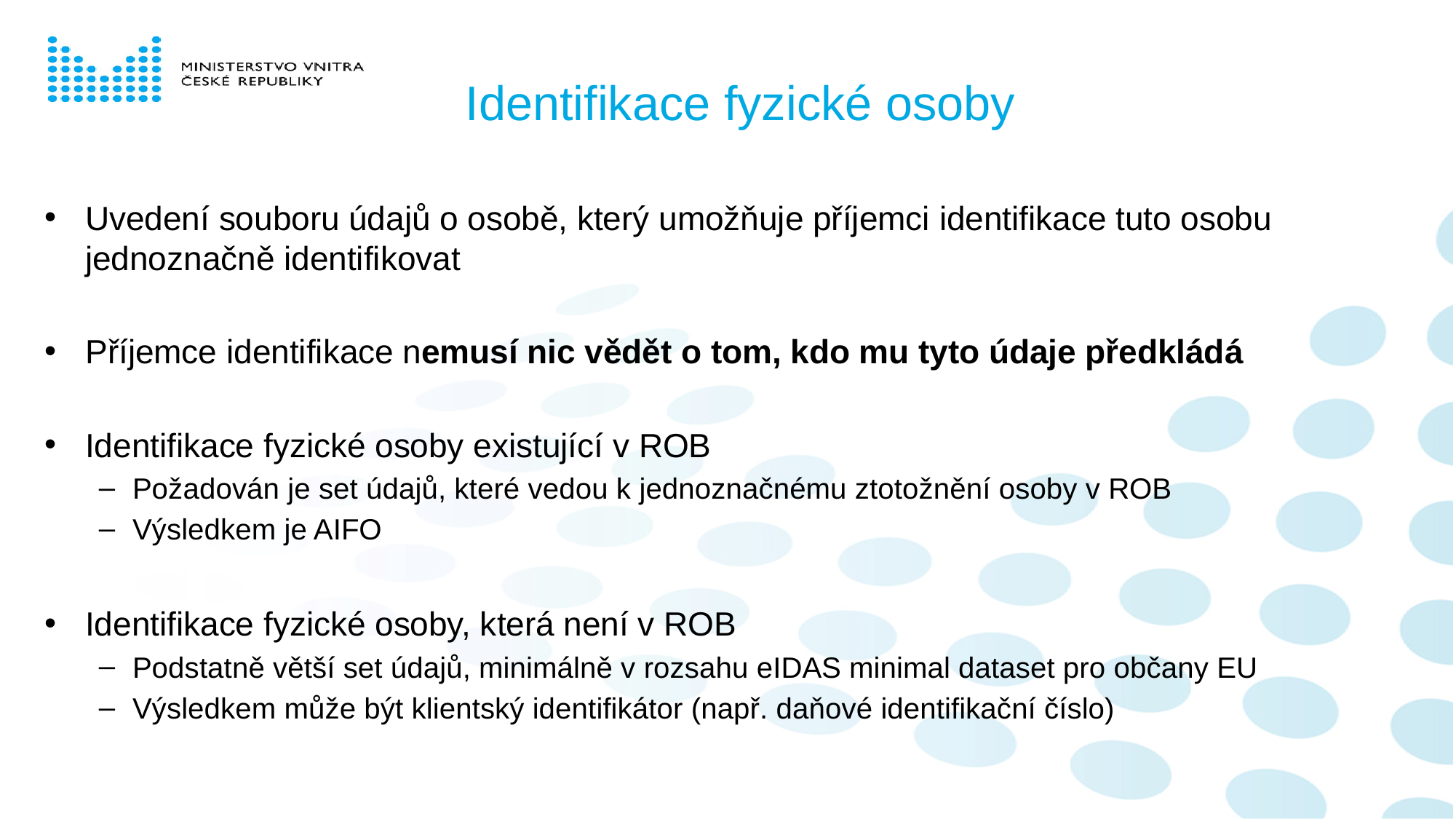

# Identifikace fyzické osoby
Uvedení souboru údajů o osobě, který umožňuje příjemci identifikace tuto osobu jednoznačně identifikovat

Příjemce identifikace nemusí nic vědět o tom, kdo mu tyto údaje předkládá

Identifikace fyzické osoby existující v ROB
Požadován je set údajů, které vedou k jednoznačnému ztotožnění osoby v ROB
Výsledkem je AIFO

Identifikace fyzické osoby, která není v ROB
Podstatně větší set údajů, minimálně v rozsahu eIDAS minimal dataset pro občany EU
Výsledkem může být klientský identifikátor (např. daňové identifikační číslo)